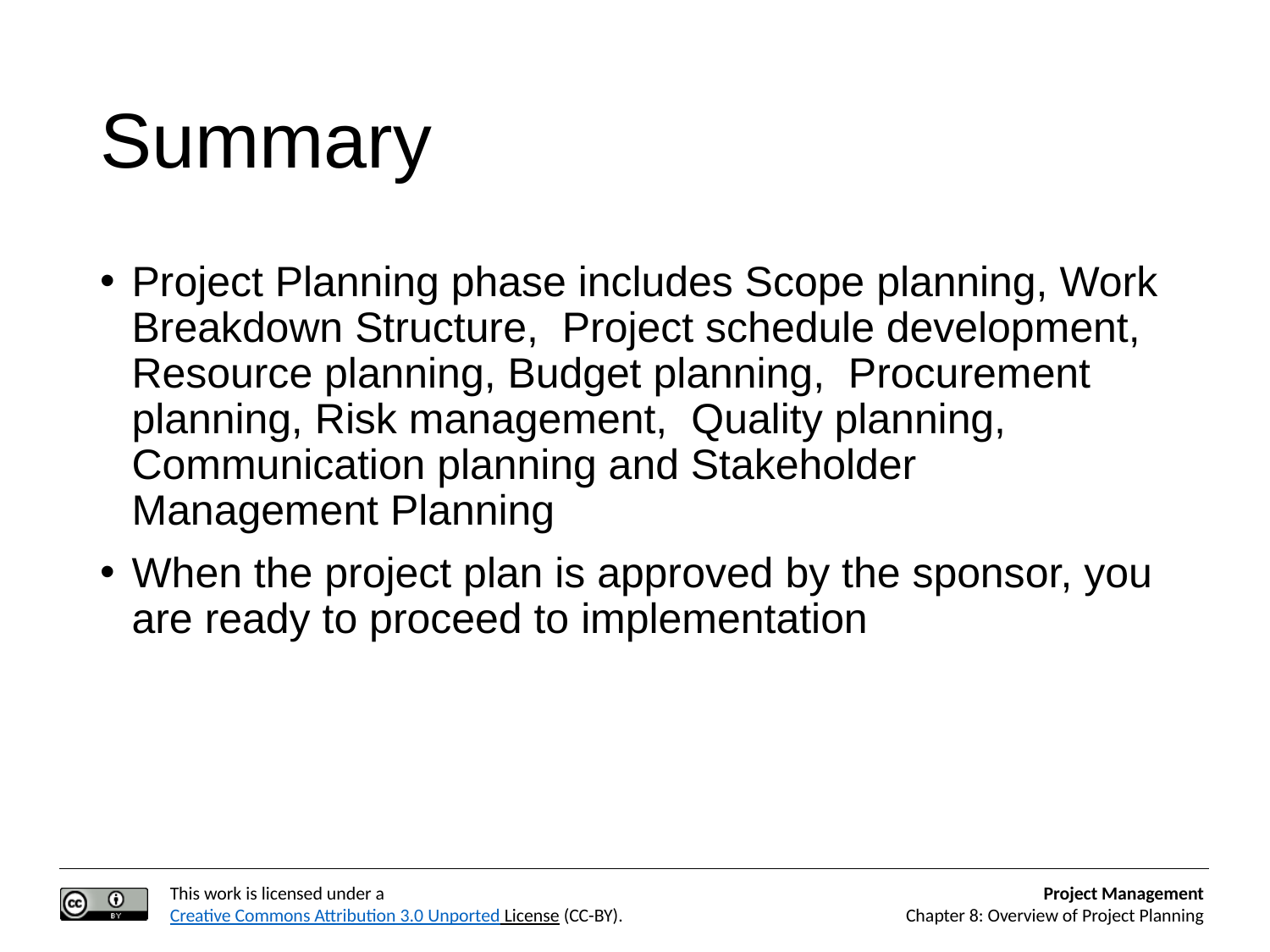

# Summary
Project Planning phase includes Scope planning, Work Breakdown Structure,  Project schedule development,  Resource planning, Budget planning,  Procurement planning, Risk management,  Quality planning, Communication planning and Stakeholder Management Planning
When the project plan is approved by the sponsor, you are ready to proceed to implementation